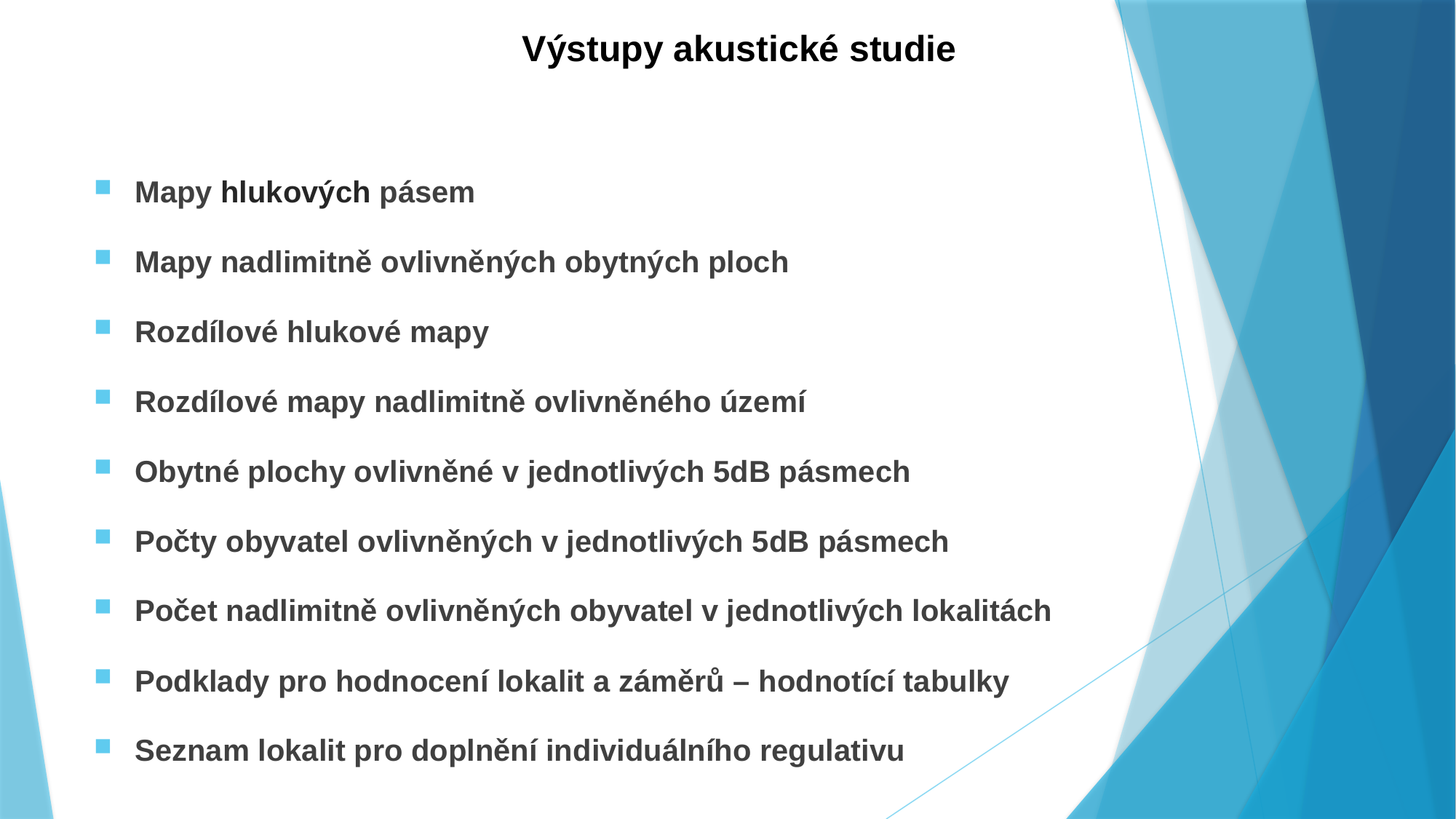

# Výstupy akustické studie

Mapy hlukových pásem
Mapy nadlimitně ovlivněných obytných ploch
Rozdílové hlukové mapy
Rozdílové mapy nadlimitně ovlivněného území
Obytné plochy ovlivněné v jednotlivých 5dB pásmech
Počty obyvatel ovlivněných v jednotlivých 5dB pásmech
Počet nadlimitně ovlivněných obyvatel v jednotlivých lokalitách
Podklady pro hodnocení lokalit a záměrů – hodnotící tabulky
Seznam lokalit pro doplnění individuálního regulativu